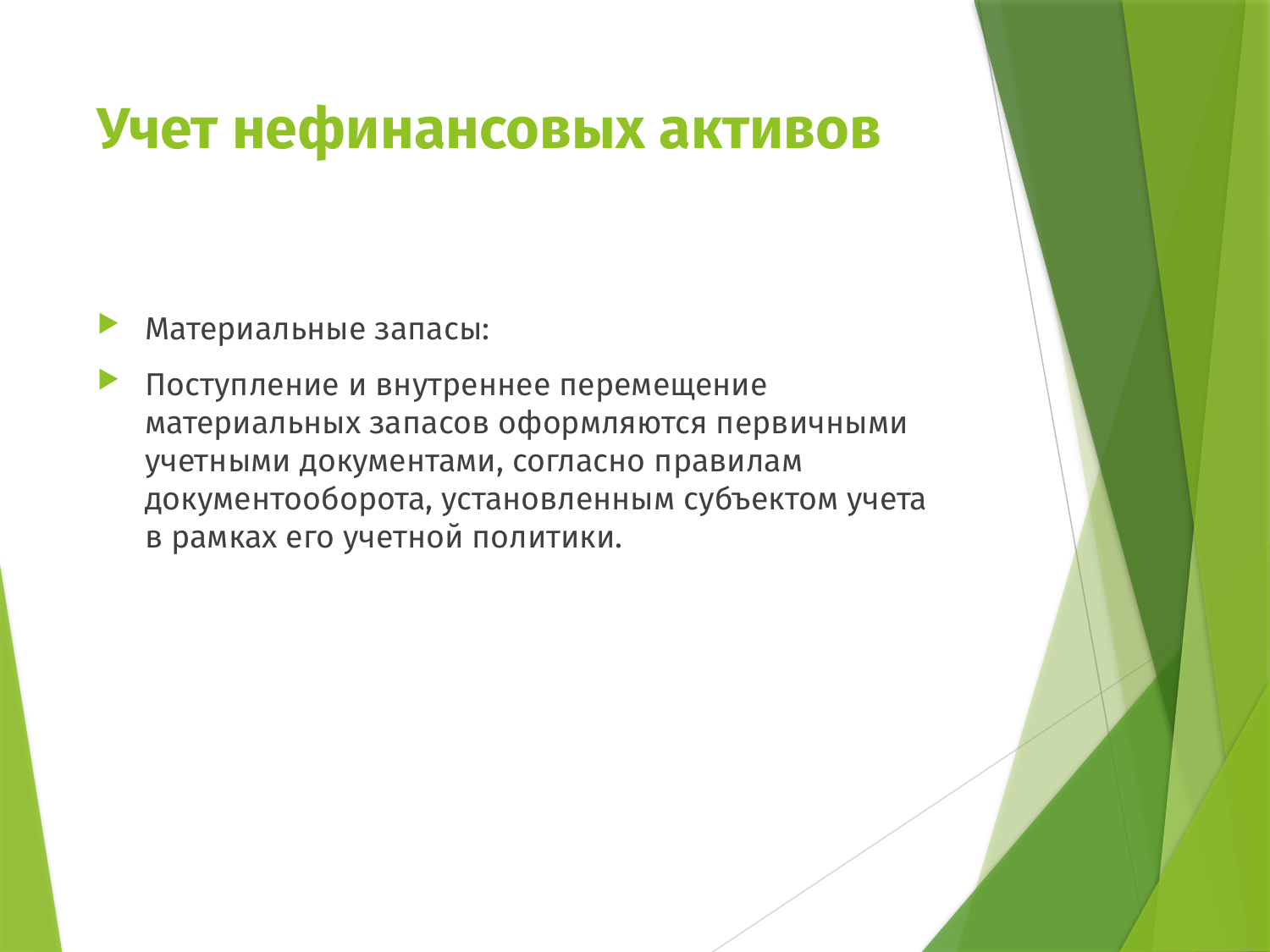

# Учет нефинансовых активов

Материальные запасы:
Поступление и внутреннее перемещение материальных запасов оформляются первичными учетными документами, согласно правилам документооборота, установленным субъектом учета в рамках его учетной политики.